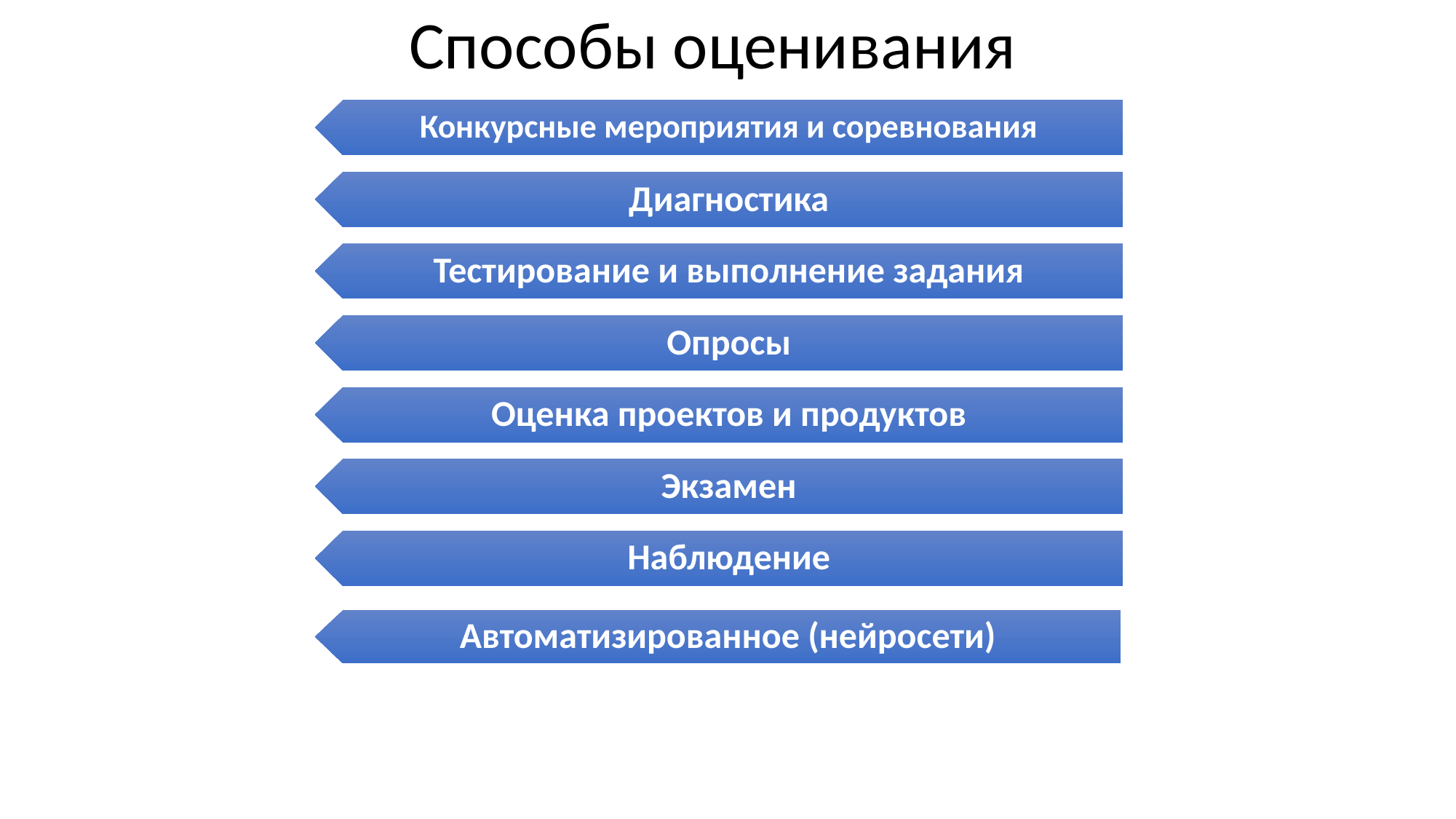

# Способы оценивания
Конкурсные мероприятия и соревнования
Диагностика
Тестирование и выполнение задания
Опросы
Оценка проектов и продуктов
Экзамен
Наблюдение
Автоматизированное (нейросети)